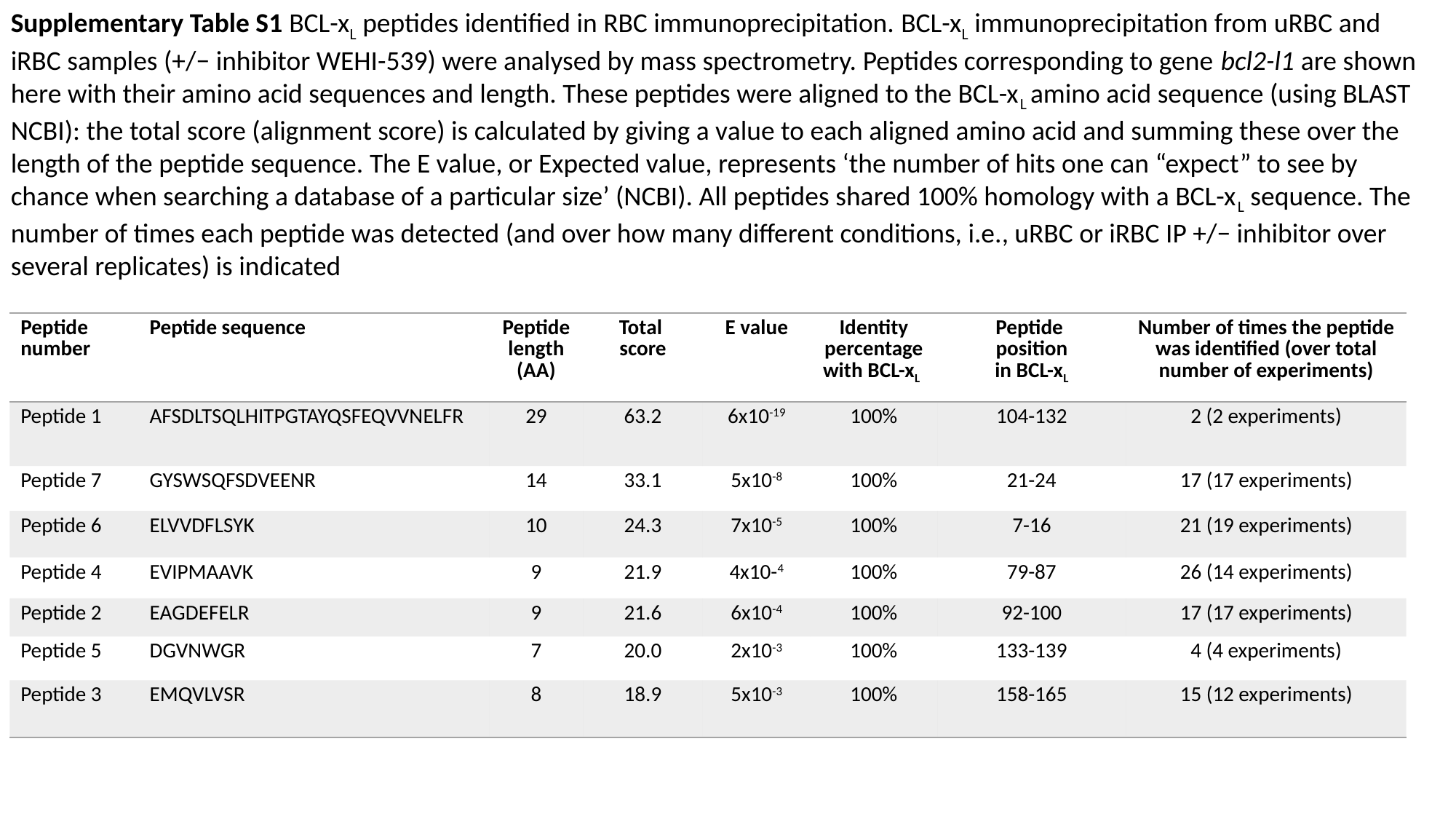

Supplementary Table S1 BCL-xL peptides identified in RBC immunoprecipitation. BCL-xL immunoprecipitation from uRBC and iRBC samples (+/− inhibitor WEHI-539) were analysed by mass spectrometry. Peptides corresponding to gene bcl2-l1 are shown here with their amino acid sequences and length. These peptides were aligned to the BCL-xL amino acid sequence (using BLAST NCBI): the total score (alignment score) is calculated by giving a value to each aligned amino acid and summing these over the length of the peptide sequence. The E value, or Expected value, represents ‘the number of hits one can “expect” to see by chance when searching a database of a particular size’ (NCBI). All peptides shared 100% homology with a BCL-xL sequence. The number of times each peptide was detected (and over how many different conditions, i.e., uRBC or iRBC IP +/− inhibitor over several replicates) is indicated
| Peptide number | Peptide sequence | Peptide length (AA) | Total score | E value | Identity percentage with BCL-xL | Peptide position in BCL-xL | Number of times the peptide was identified (over total number of experiments) |
| --- | --- | --- | --- | --- | --- | --- | --- |
| Peptide 1 | AFSDLTSQLHITPGTAYQSFEQVVNELFR | 29 | 63.2 | 6x10-19 | 100% | 104-132 | 2 (2 experiments) |
| Peptide 7 | GYSWSQFSDVEENR | 14 | 33.1 | 5x10-8 | 100% | 21-24 | 17 (17 experiments) |
| Peptide 6 | ELVVDFLSYK | 10 | 24.3 | 7x10-5 | 100% | 7-16 | 21 (19 experiments) |
| Peptide 4 | EVIPMAAVK | 9 | 21.9 | 4x10-4 | 100% | 79-87 | 26 (14 experiments) |
| Peptide 2 | EAGDEFELR | 9 | 21.6 | 6x10-4 | 100% | 92-100 | 17 (17 experiments) |
| Peptide 5 | DGVNWGR | 7 | 20.0 | 2x10-3 | 100% | 133-139 | 4 (4 experiments) |
| Peptide 3 | EMQVLVSR | 8 | 18.9 | 5x10-3 | 100% | 158-165 | 15 (12 experiments) |